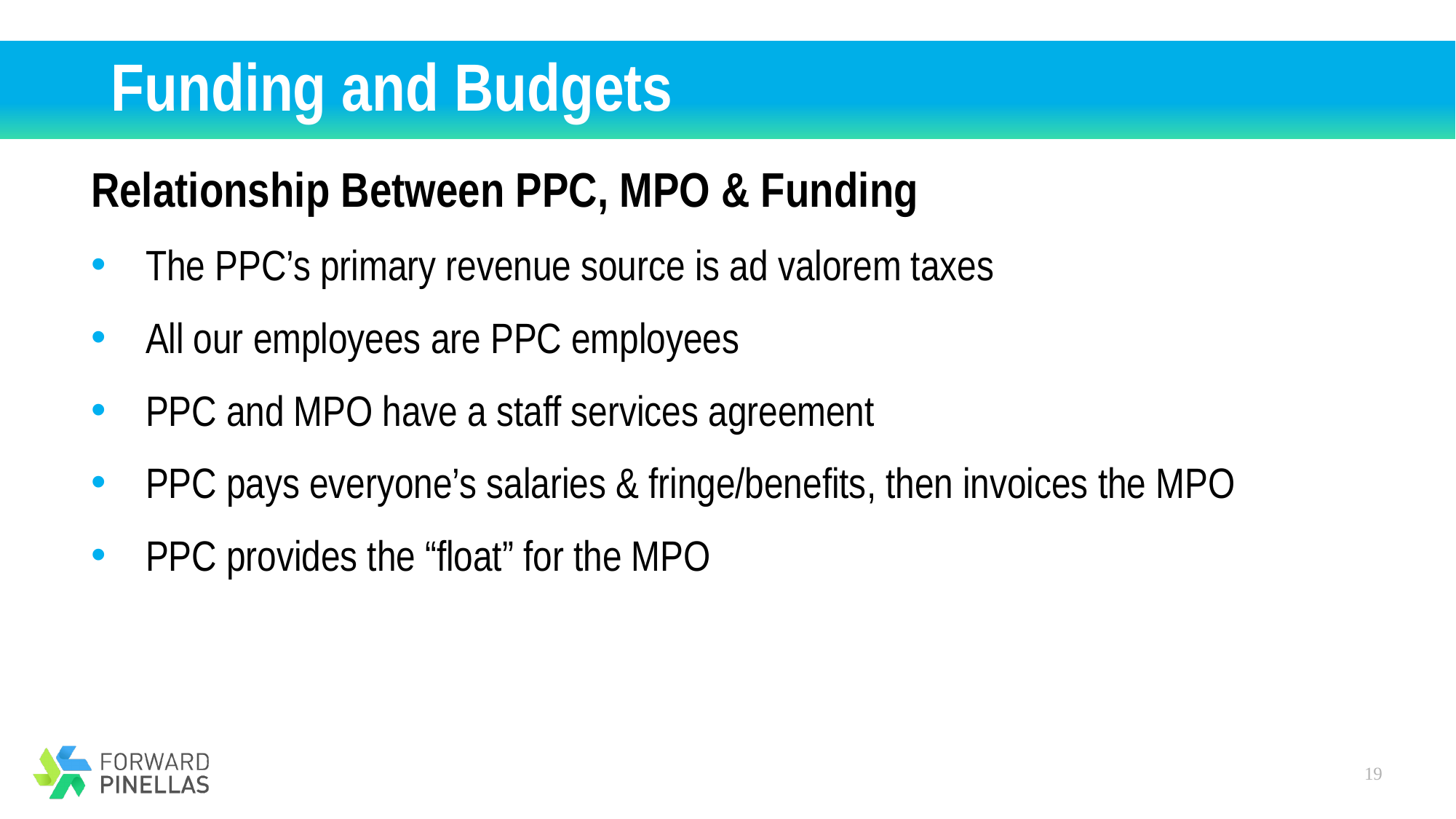

# Funding and Budgets

Relationship Between PPC, MPO & Funding

The PPC’s primary revenue source is ad valorem taxes

All our employees are PPC employees

PPC and MPO have a staff services agreement

PPC pays everyone’s salaries & fringe/benefits, then invoices the MPO

PPC provides the “float” for the MPO

19